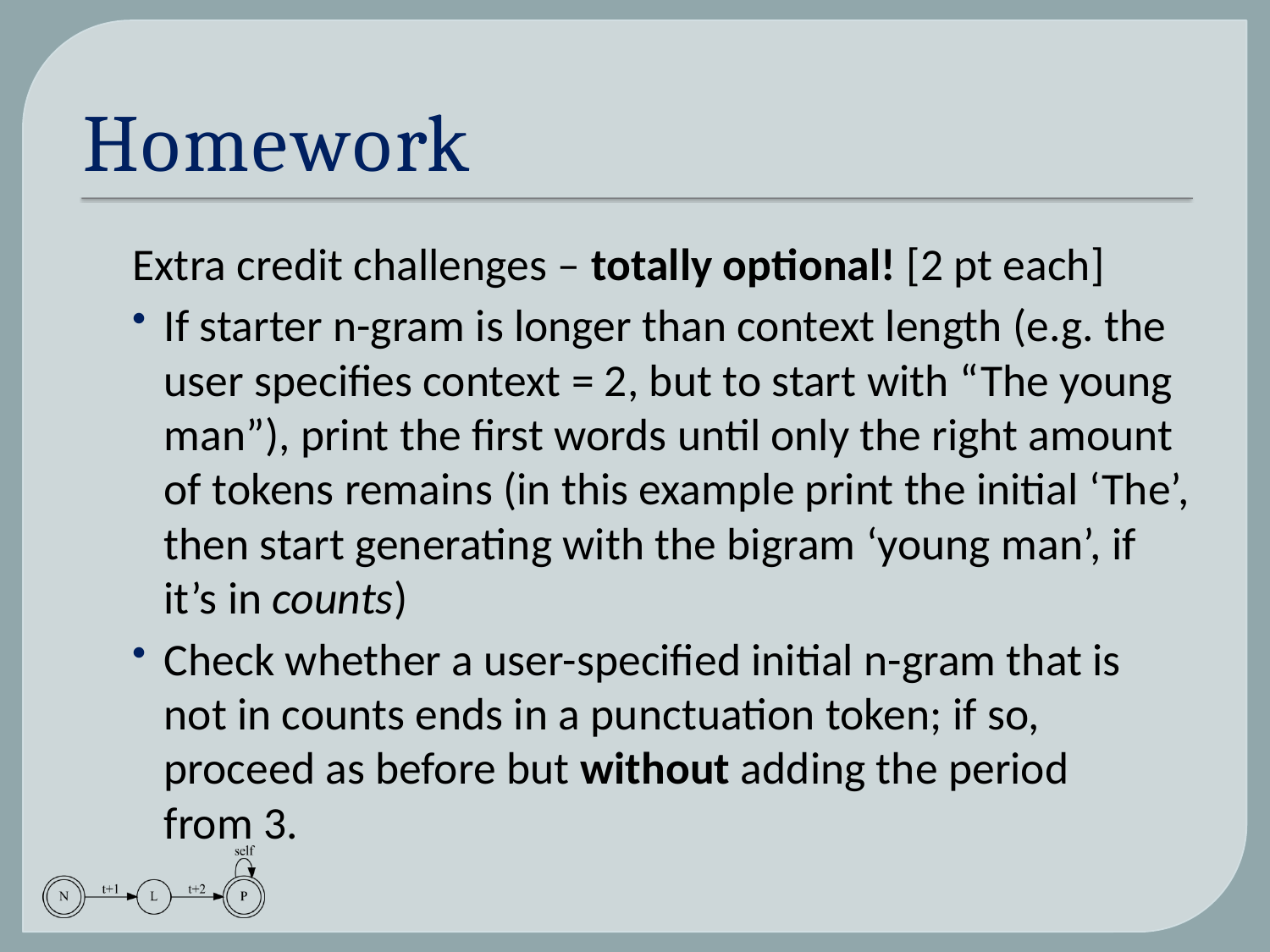

# Homework
Extra credit challenges – totally optional! [2 pt each]
If starter n-gram is longer than context length (e.g. the user specifies context = 2, but to start with “The young man”), print the first words until only the right amount of tokens remains (in this example print the initial ‘The’, then start generating with the bigram ‘young man’, if it’s in counts)
Check whether a user-specified initial n-gram that is not in counts ends in a punctuation token; if so, proceed as before but without adding the period
from 3.